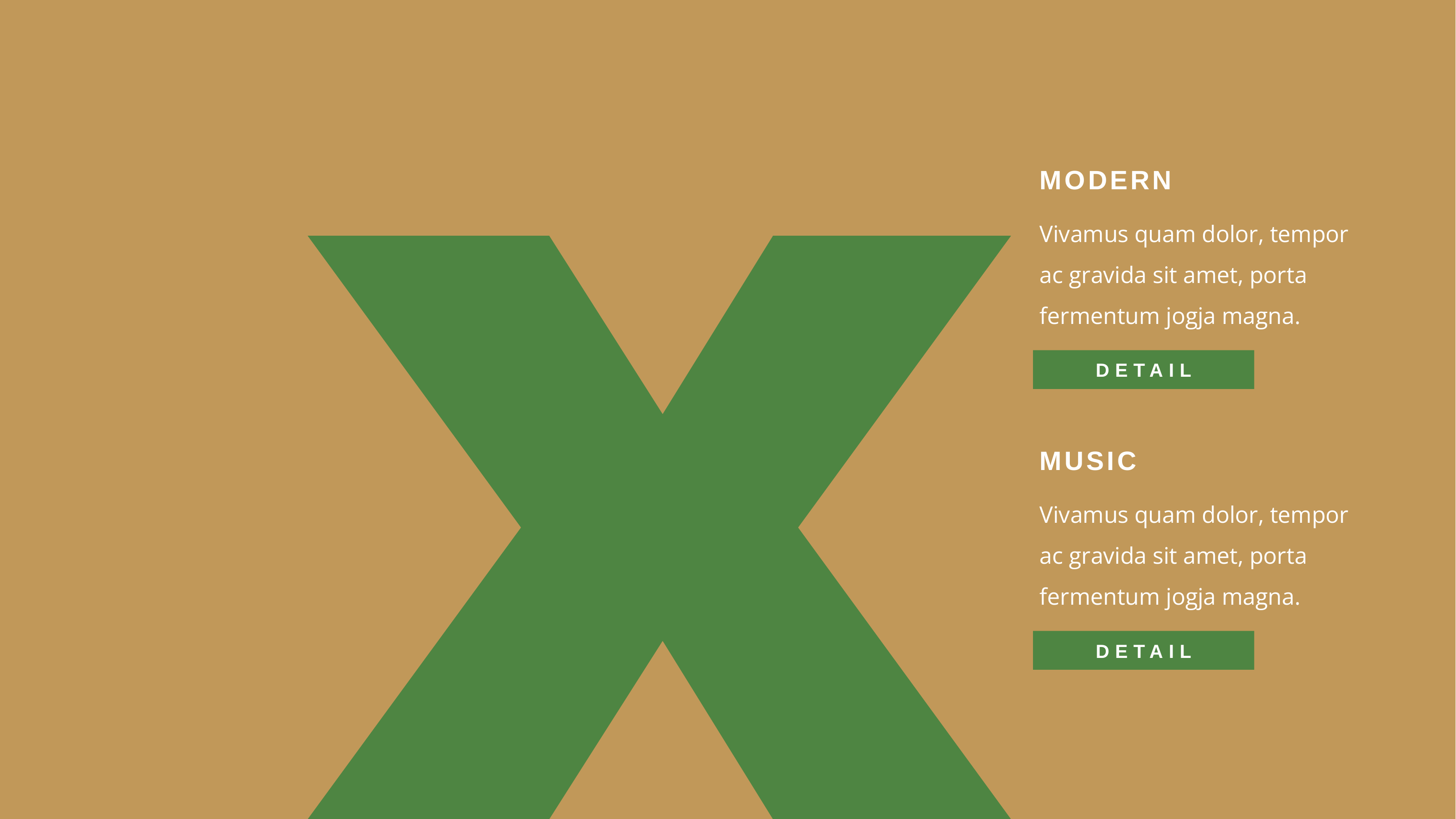

MODERN
Vivamus quam dolor, tempor ac gravida sit amet, porta fermentum jogja magna.

DETAIL
MUSIC
Vivamus quam dolor, tempor ac gravida sit amet, porta fermentum jogja magna.
DETAIL